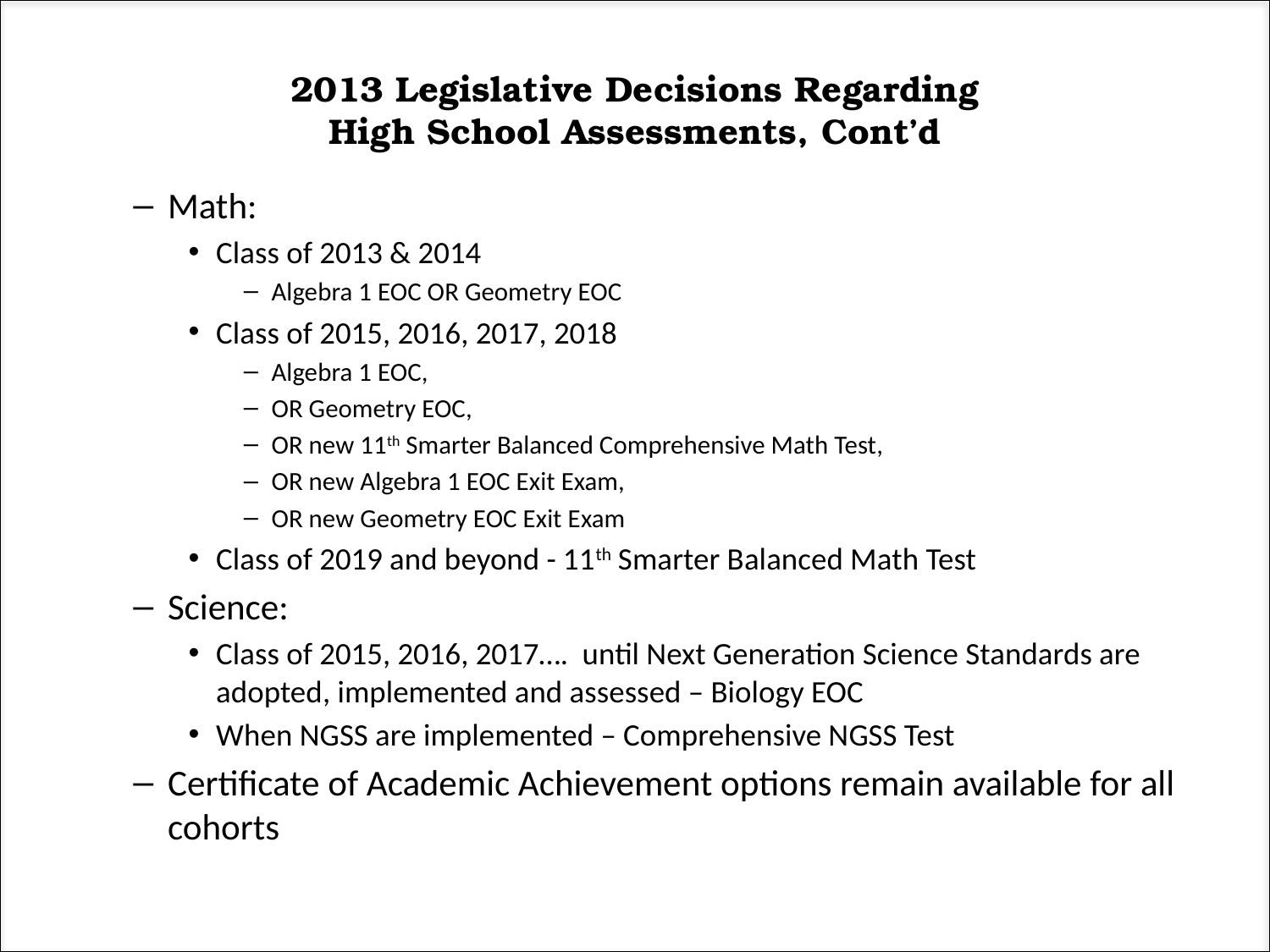

# 2013 Legislative Decisions Regarding High School Assessments, Cont’d
Math:
Class of 2013 & 2014
Algebra 1 EOC OR Geometry EOC
Class of 2015, 2016, 2017, 2018
Algebra 1 EOC,
OR Geometry EOC,
OR new 11th Smarter Balanced Comprehensive Math Test,
OR new Algebra 1 EOC Exit Exam,
OR new Geometry EOC Exit Exam
Class of 2019 and beyond - 11th Smarter Balanced Math Test
Science:
Class of 2015, 2016, 2017….  until Next Generation Science Standards are adopted, implemented and assessed – Biology EOC
When NGSS are implemented – Comprehensive NGSS Test
Certificate of Academic Achievement options remain available for all cohorts